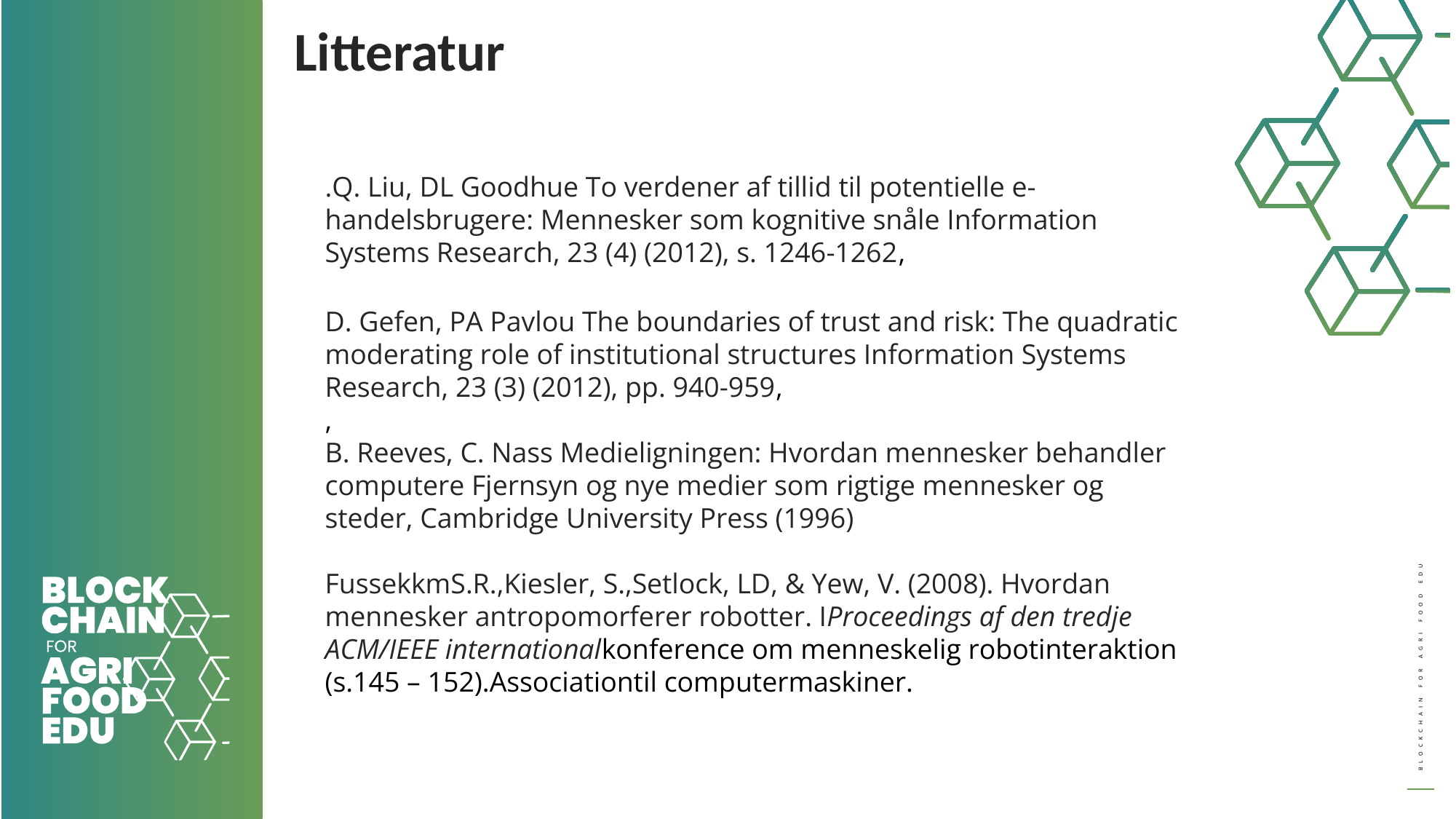

Litteratur

.Q. Liu, DL Goodhue To verdener af tillid til potentielle e-handelsbrugere: Mennesker som kognitive snåle Information Systems Research, 23 (4) (2012), s. 1246-1262,

D. Gefen, PA Pavlou The boundaries of trust and risk: The quadratic moderating role of institutional structures Information Systems Research, 23 (3) (2012), pp. 940-959,
,
B. Reeves, C. Nass Medieligningen: Hvordan mennesker behandler computere Fjernsyn og nye medier som rigtige mennesker og steder, Cambridge University Press (1996)

FussekkmS.R.,Kiesler, S.,Setlock, LD, & Yew, V. (2008). Hvordan mennesker antropomorferer robotter. IProceedings af den tredje ACM/IEEE internationalkonference om menneskelig robotinteraktion (s.145 – 152).Associationtil computermaskiner.